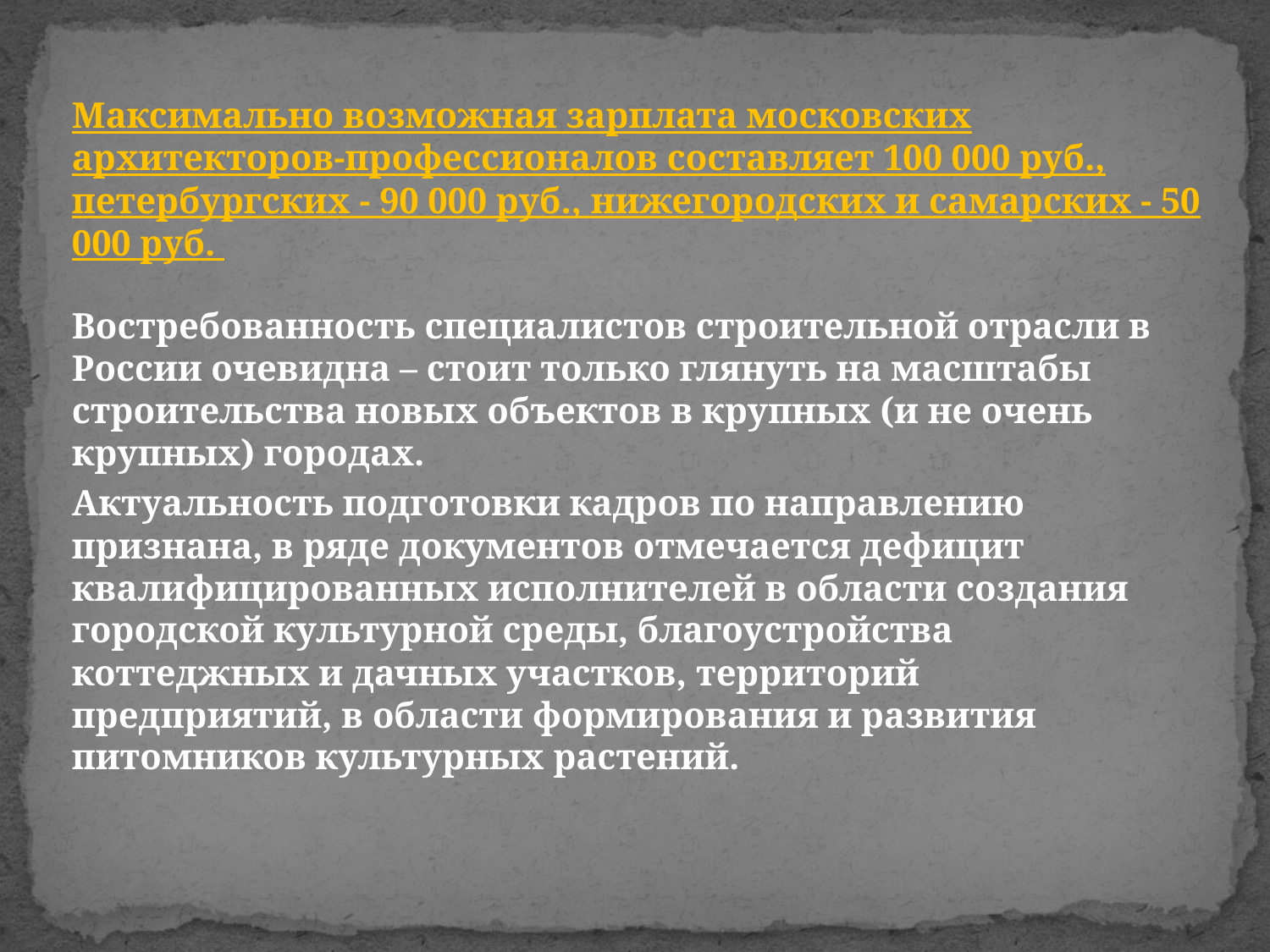

Максимально возможная зарплата московских архитекторов-профессионалов составляет 100 000 руб., петербургских - 90 000 руб., нижегородских и самарских - 50 000 руб.
Востребованность специалистов строительной отрасли в России очевидна – стоит только глянуть на масштабы строительства новых объектов в крупных (и не очень крупных) городах.
Актуальность подготовки кадров по направлению признана, в ряде документов отмечается дефицит квалифицированных исполнителей в области создания городской культурной среды, благоустройства коттеджных и дачных участков, территорий предприятий, в области формирования и развития питомников культурных растений.